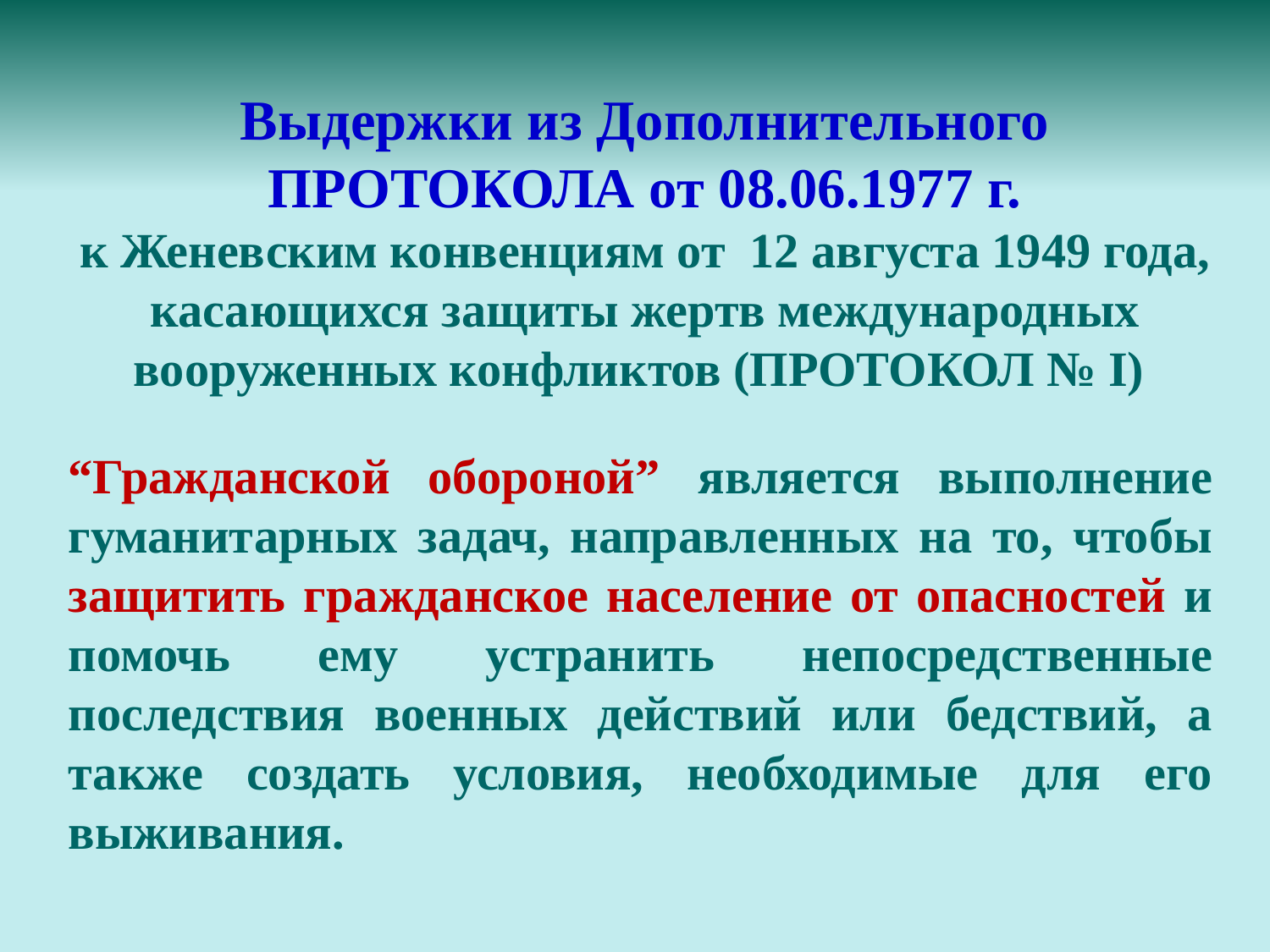

Выдержки из Дополнительного ПРОТОКОЛА от 08.06.1977 г.
к Женевским конвенциям от  12 августа 1949 года, касающихся защиты жертв международных вооруженных конфликтов (ПРОТОКОЛ № I)
“Гражданской обороной” является выполнение гуманитарных задач, направленных на то, чтобы защитить гражданское население от опасностей и помочь ему устранить непосредственные последствия военных действий или бедствий, а также создать условия, необходимые для его выживания.